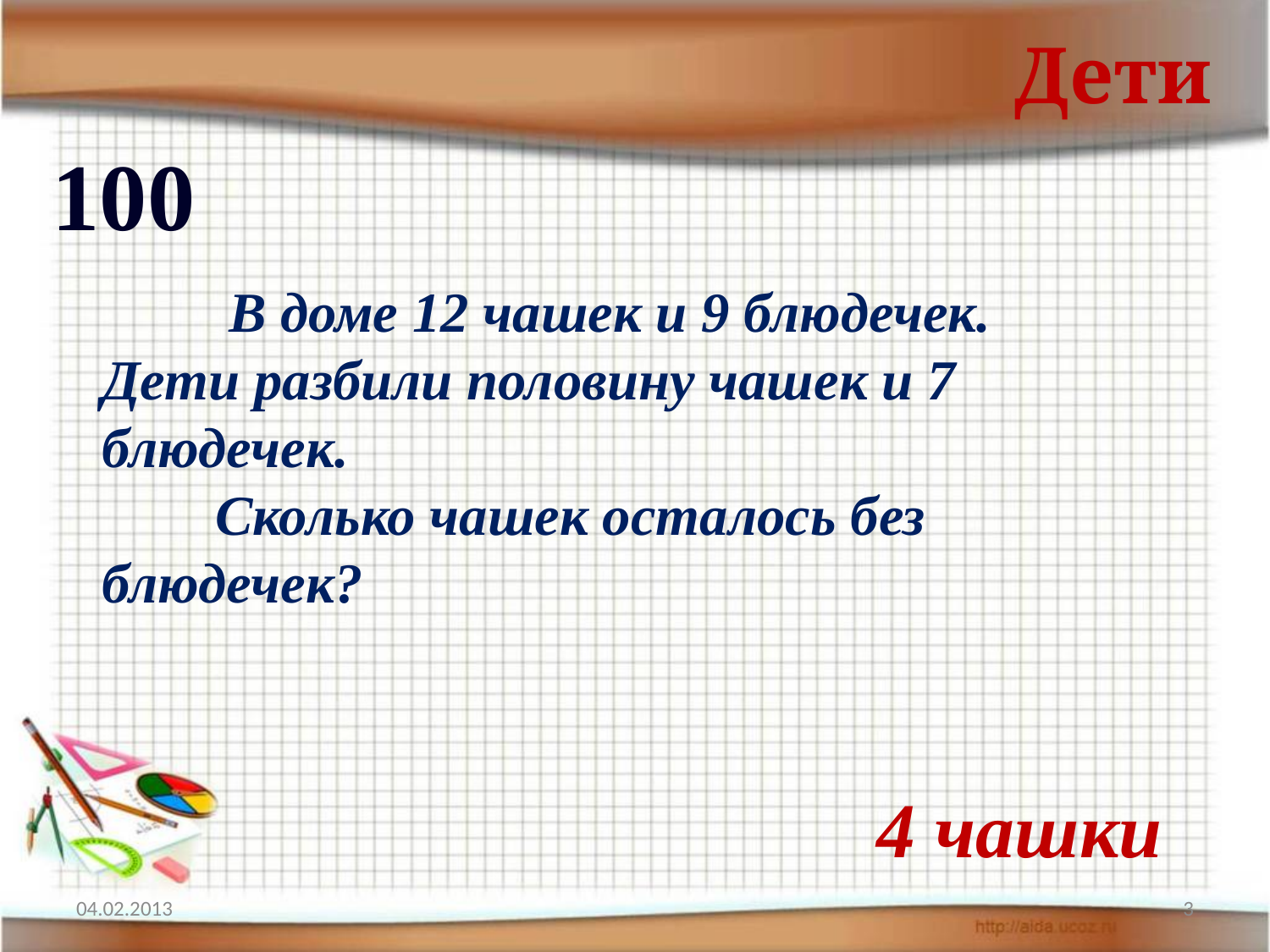

Дети
100
	В доме 12 чашек и 9 блюдечек. Дети разбили половину чашек и 7 блюдечек.
        Сколько чашек осталось без блюдечек?
4 чашки
04.02.2013
3